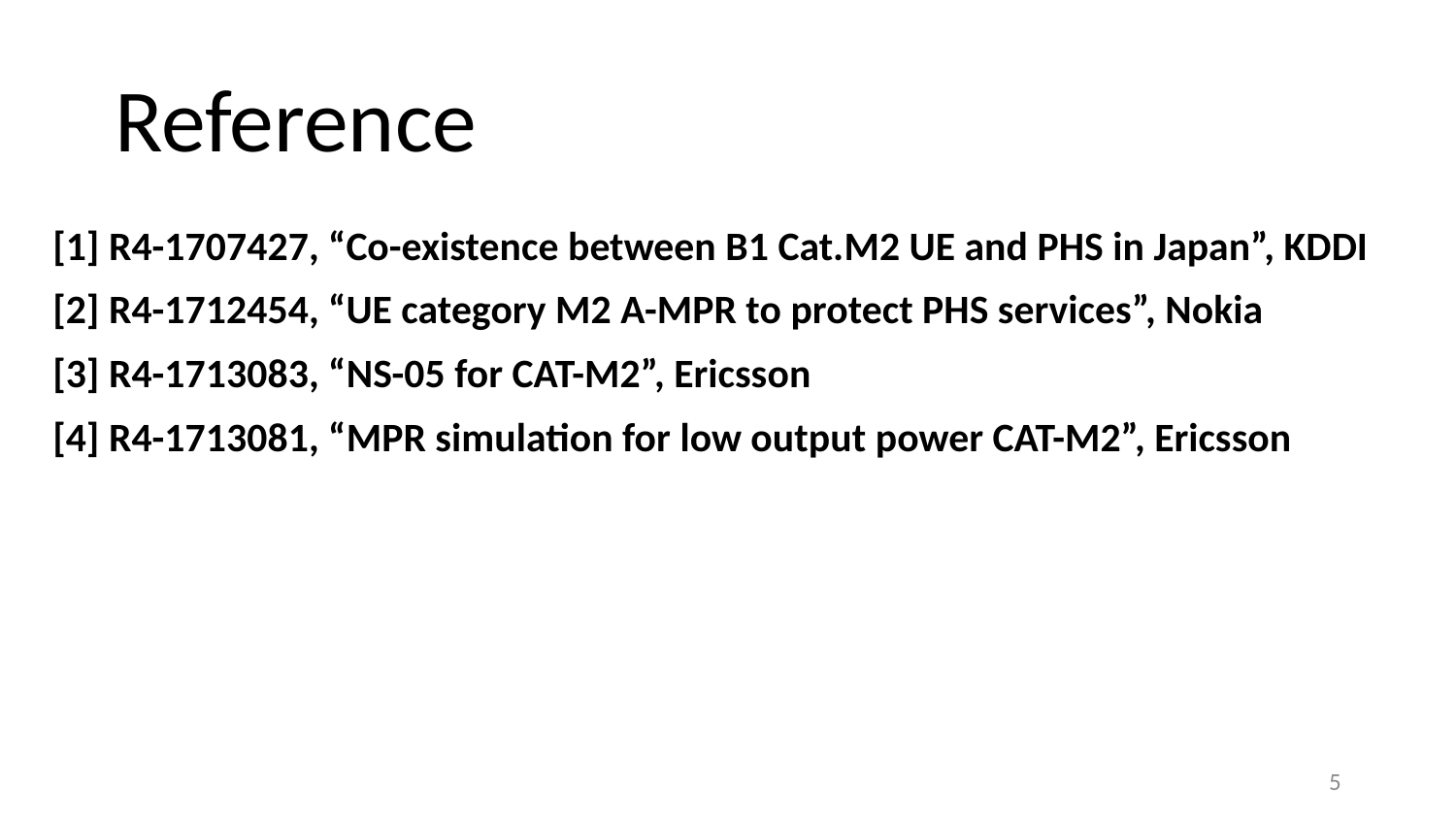

# Reference
[1] R4-1707427, “Co-existence between B1 Cat.M2 UE and PHS in Japan”, KDDI
[2] R4-1712454, “UE category M2 A-MPR to protect PHS services”, Nokia
[3] R4-1713083, “NS-05 for CAT-M2”, Ericsson
[4] R4-1713081, “MPR simulation for low output power CAT-M2”, Ericsson

5